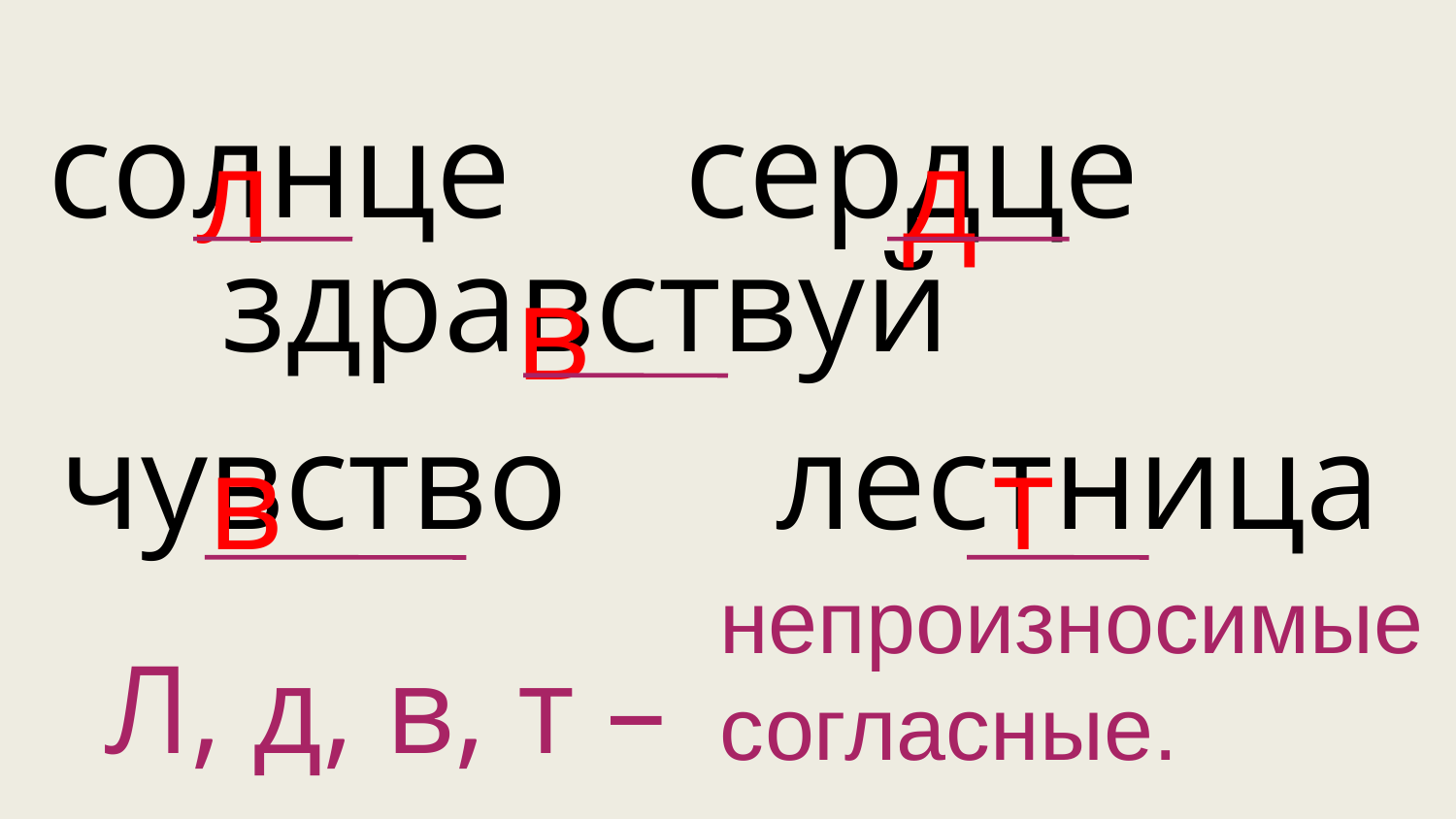

л
д
солнце     сердце

     здравствуй

 чувство      лестница
в
в
т
непроизносимые
согласные.
Л, д, в, т –